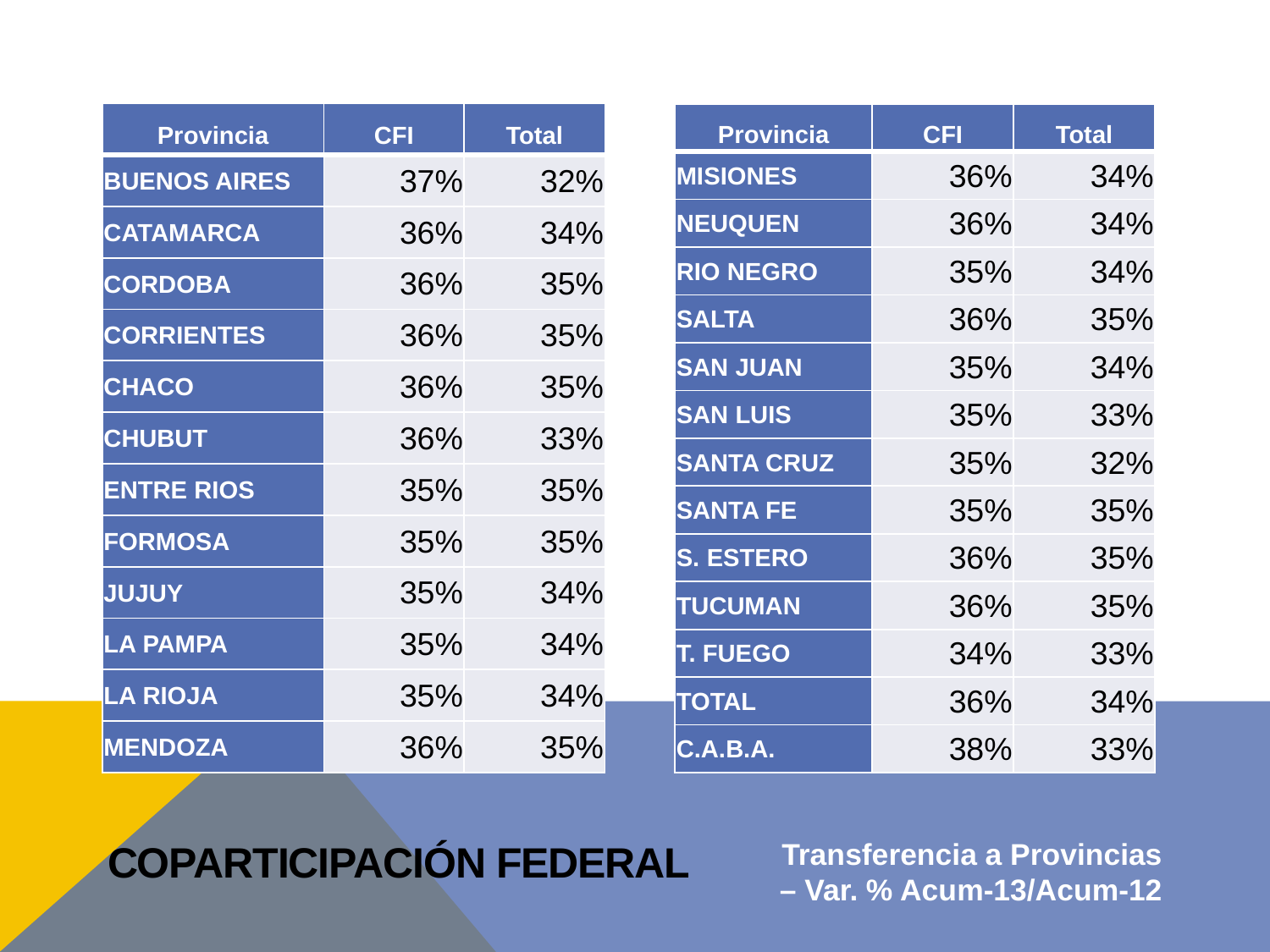

| Provincia | CFI | Total |
| --- | --- | --- |
| BUENOS AIRES | 37% | 32% |
| CATAMARCA | 36% | 34% |
| CORDOBA | 36% | 35% |
| CORRIENTES | 36% | 35% |
| CHACO | 36% | 35% |
| CHUBUT | 36% | 33% |
| ENTRE RIOS | 35% | 35% |
| FORMOSA | 35% | 35% |
| JUJUY | 35% | 34% |
| LA PAMPA | 35% | 34% |
| LA RIOJA | 35% | 34% |
| MENDOZA | 36% | 35% |
| Provincia | CFI | Total |
| --- | --- | --- |
| MISIONES | 36% | 34% |
| NEUQUEN | 36% | 34% |
| RIO NEGRO | 35% | 34% |
| SALTA | 36% | 35% |
| SAN JUAN | 35% | 34% |
| SAN LUIS | 35% | 33% |
| SANTA CRUZ | 35% | 32% |
| SANTA FE | 35% | 35% |
| S. ESTERO | 36% | 35% |
| TUCUMAN | 36% | 35% |
| T. FUEGO | 34% | 33% |
| TOTAL | 36% | 34% |
| C.A.B.A. | 38% | 33% |
Coparticipación Federal
Transferencia a Provincias – Var. % Acum-13/Acum-12